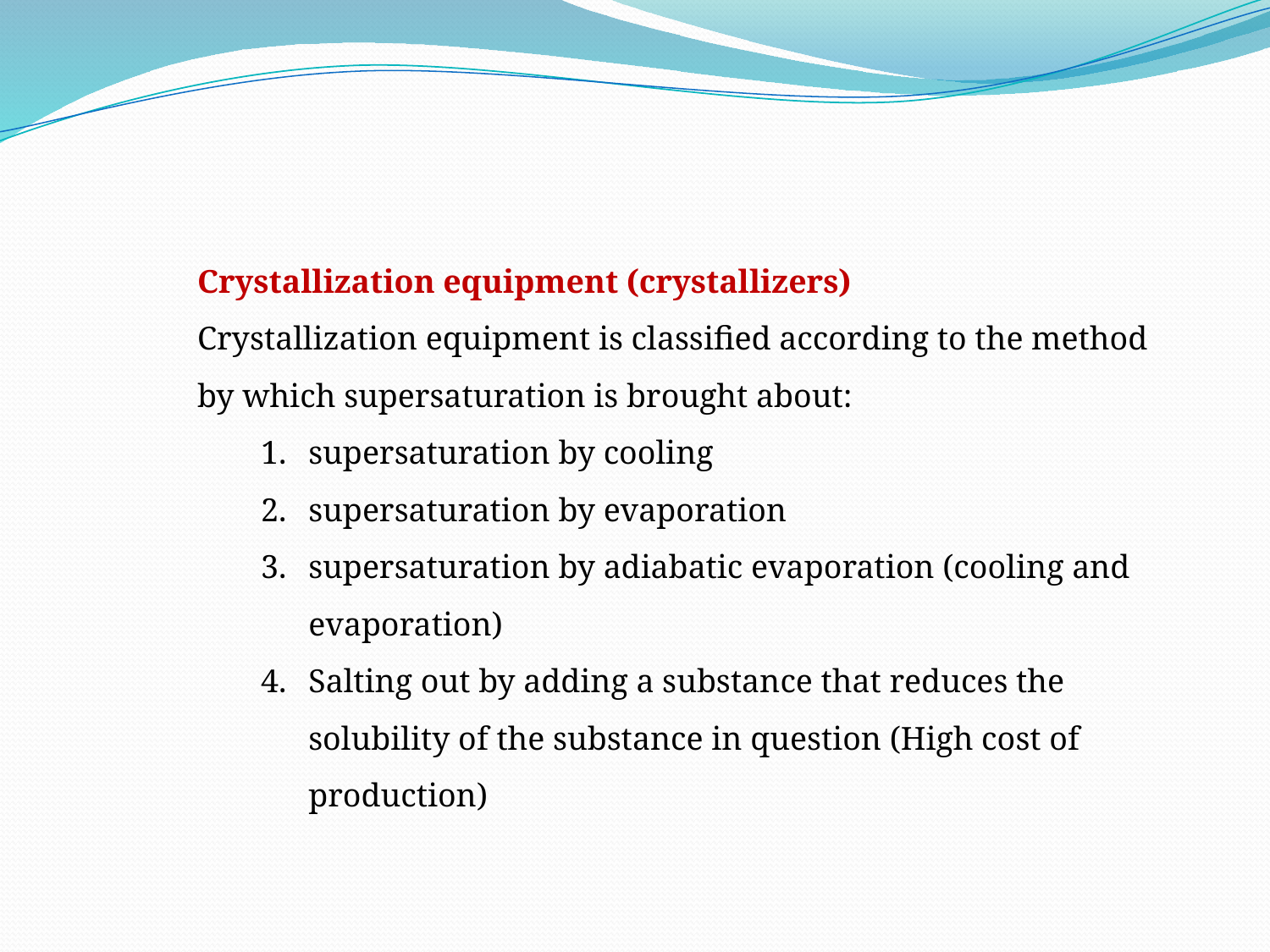

Crystallization equipment (crystallizers)
Crystallization equipment is classified according to the method by which supersaturation is brought about:
supersaturation by cooling
supersaturation by evaporation
supersaturation by adiabatic evaporation (cooling and evaporation)
Salting out by adding a substance that reduces the solubility of the substance in question (High cost of production)